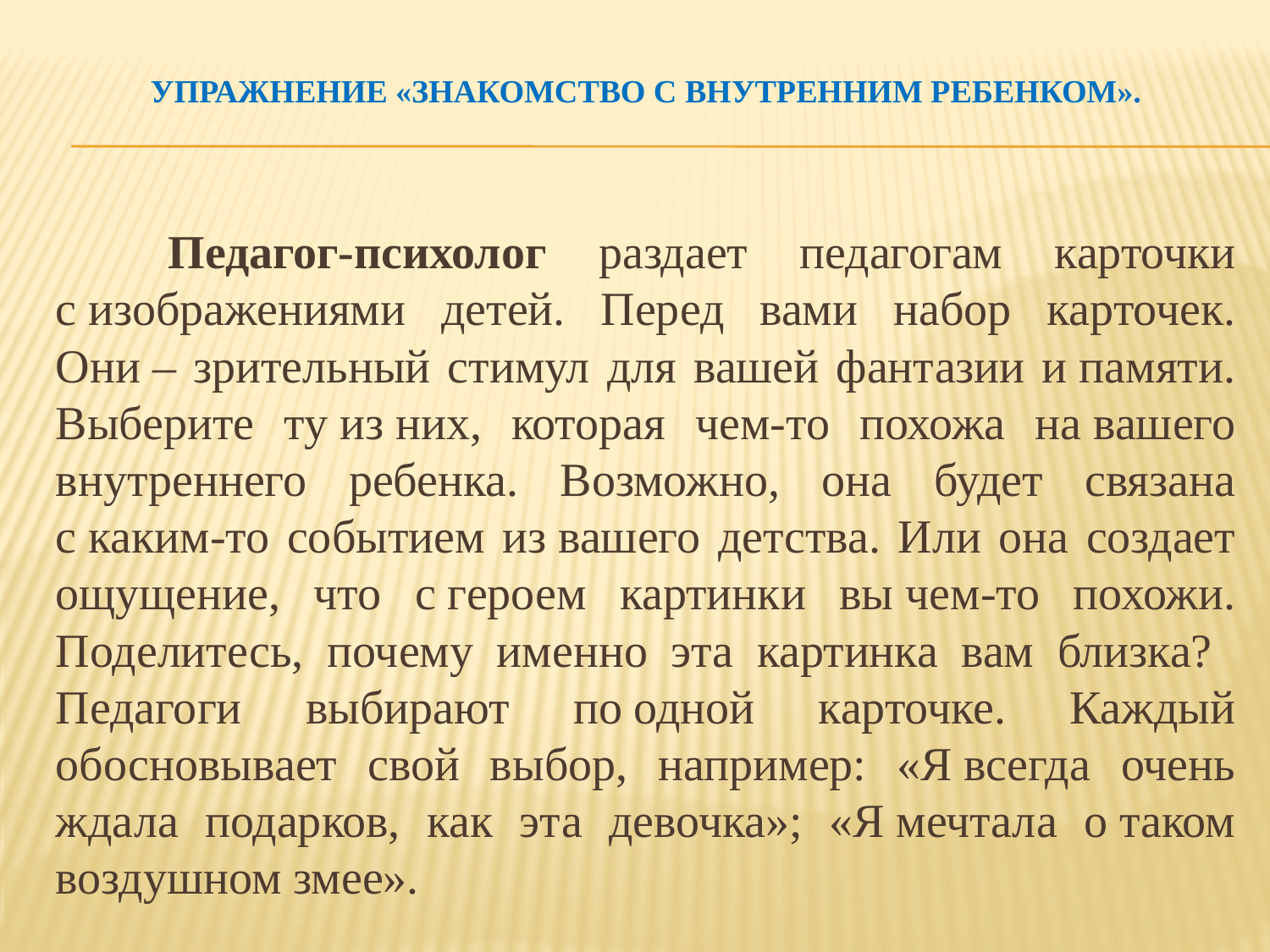

# Упражнение «Знакомство с внутренним ребенком».

   Педагог-психолог раздает педагогам карточки с изображениями детей. Перед вами набор карточек. Они – зрительный стимул для вашей фантазии и памяти. Выберите ту из них, которая чем-то похожа на вашего внутреннего ребенка. Возможно, она будет связана с каким-то событием из вашего детства. Или она создает ощущение, что с героем картинки вы чем-то похожи. Поделитесь, почему именно эта картинка вам близка?
Педагоги выбирают по одной карточке. Каждый обосновывает свой выбор, например: «Я всегда очень ждала подарков, как эта девочка»; «Я мечтала о таком воздушном змее».